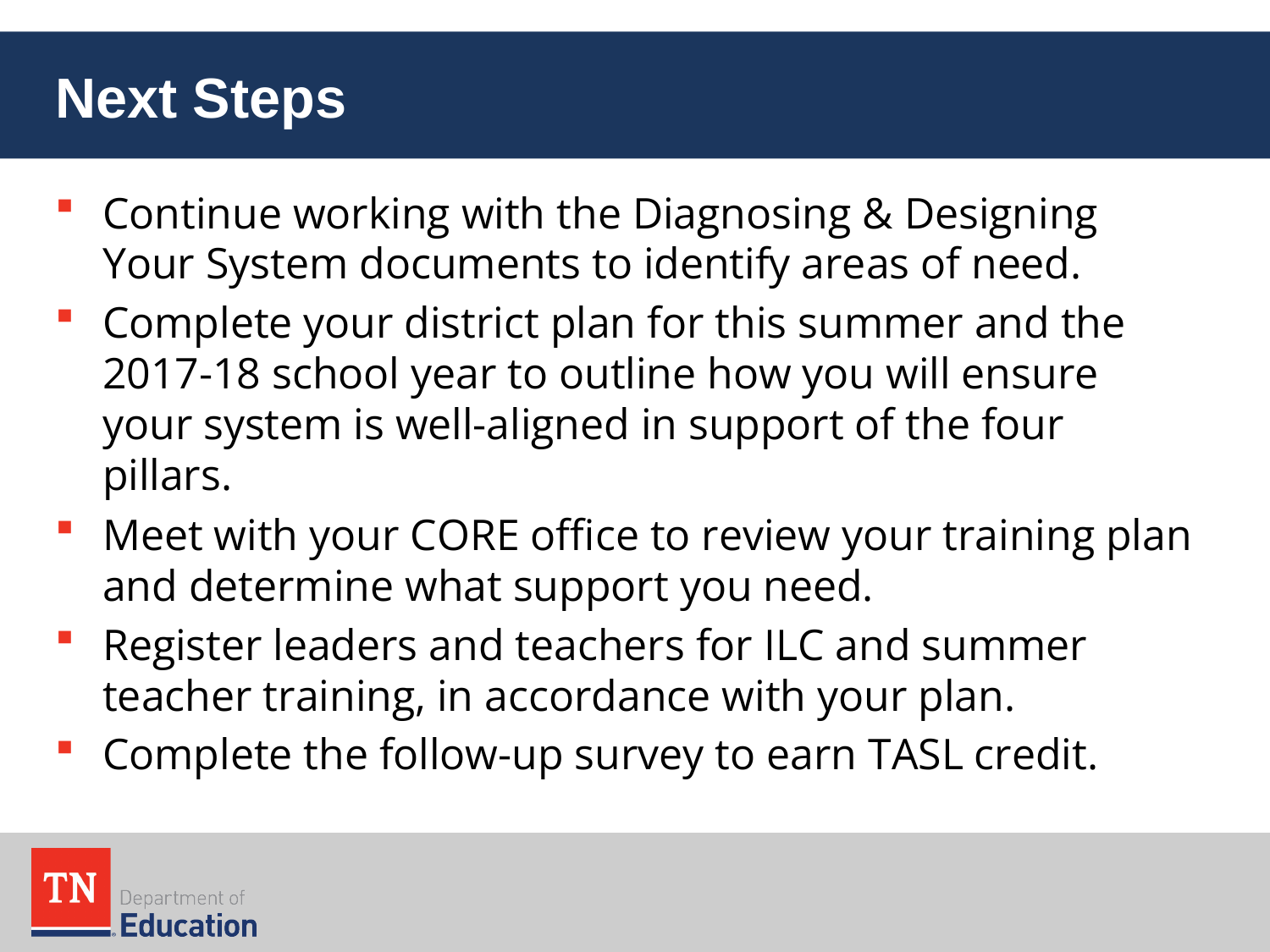

# Next Steps
Continue working with the Diagnosing & Designing Your System documents to identify areas of need.
Complete your district plan for this summer and the 2017-18 school year to outline how you will ensure your system is well-aligned in support of the four pillars.
Meet with your CORE office to review your training plan and determine what support you need.
Register leaders and teachers for ILC and summer teacher training, in accordance with your plan.
Complete the follow-up survey to earn TASL credit.